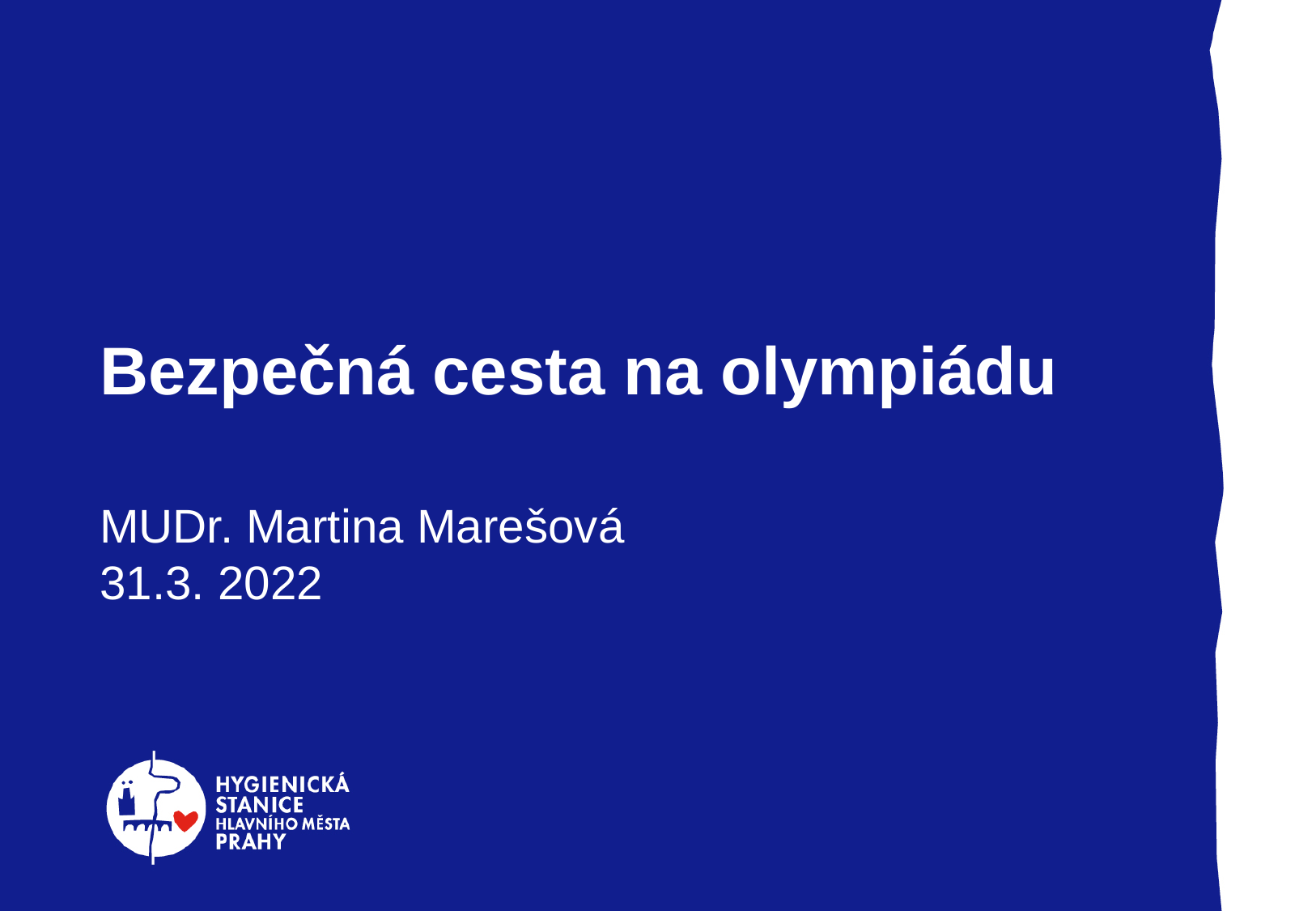

Bezpečná cesta na olympiádu
MUDr. Martina Marešová
31.3. 2022